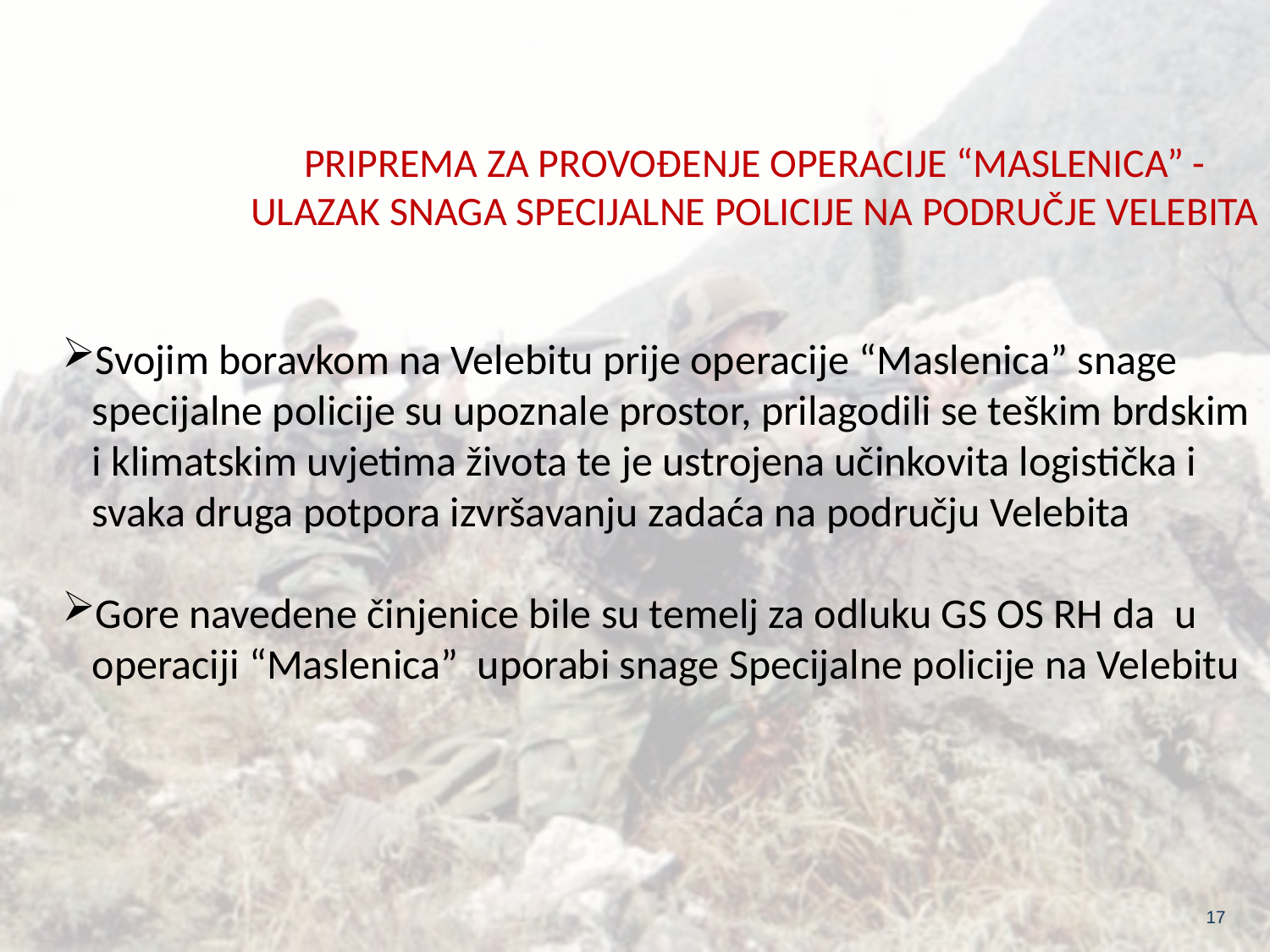

PRIPREMA ZA PROVOĐENJE OPERACIJE “MASLENICA” -ULAZAK SNAGA SPECIJALNE POLICIJE NA PODRUČJE VELEBITA
Svojim boravkom na Velebitu prije operacije “Maslenica” snage specijalne policije su upoznale prostor, prilagodili se teškim brdskim i klimatskim uvjetima života te je ustrojena učinkovita logistička i svaka druga potpora izvršavanju zadaća na području Velebita

Gore navedene činjenice bile su temelj za odluku GS OS RH da  u operaciji “Maslenica”  uporabi snage Specijalne policije na Velebitu

17